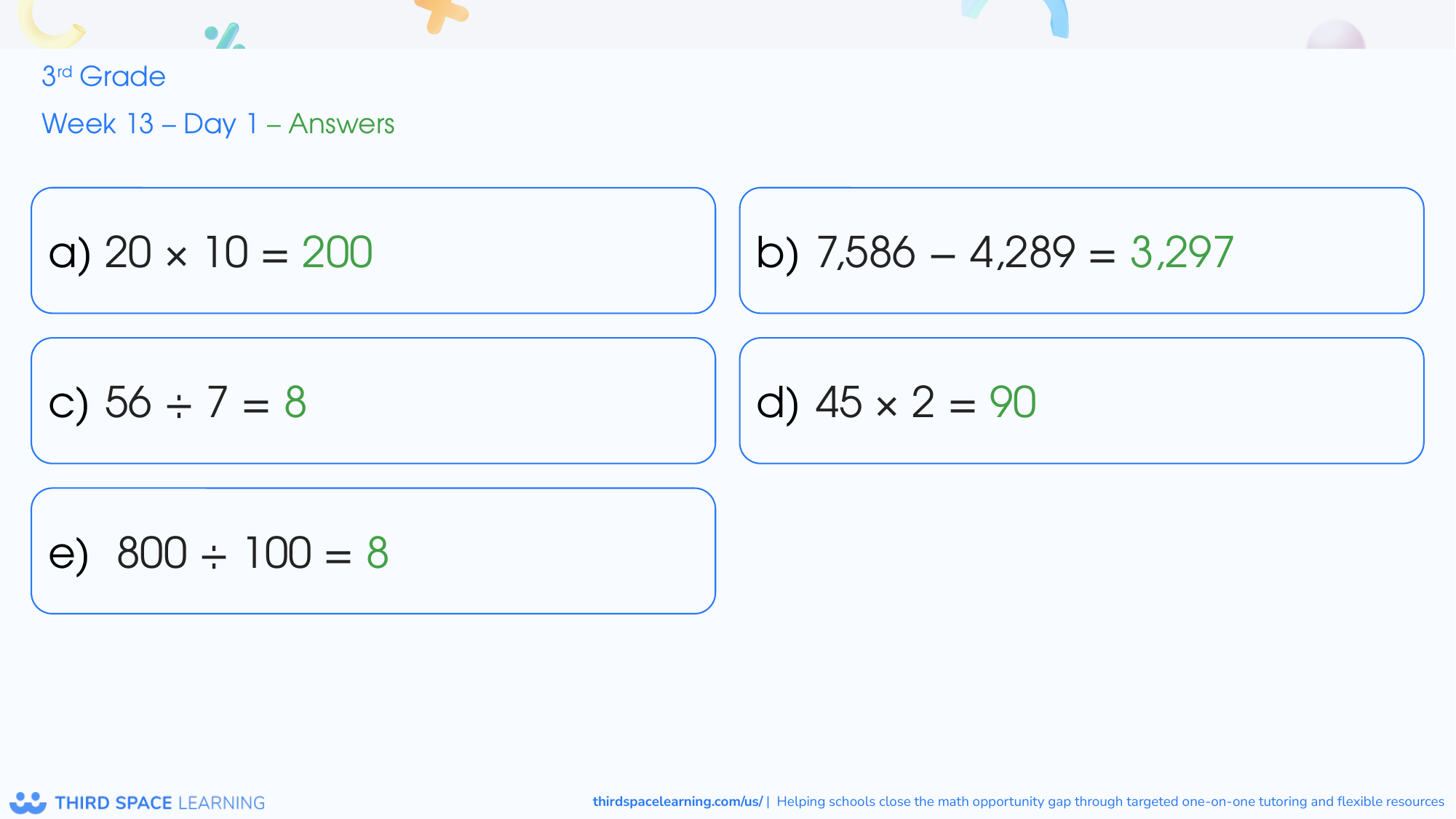

3rd Grade
Week 13 – Day 1 – Answers
20 × 10 = 200
7,586 − 4,289 = 3,297
56 ÷ 7 = 8
45 × 2 = 90
 800 ÷ 100 = 8